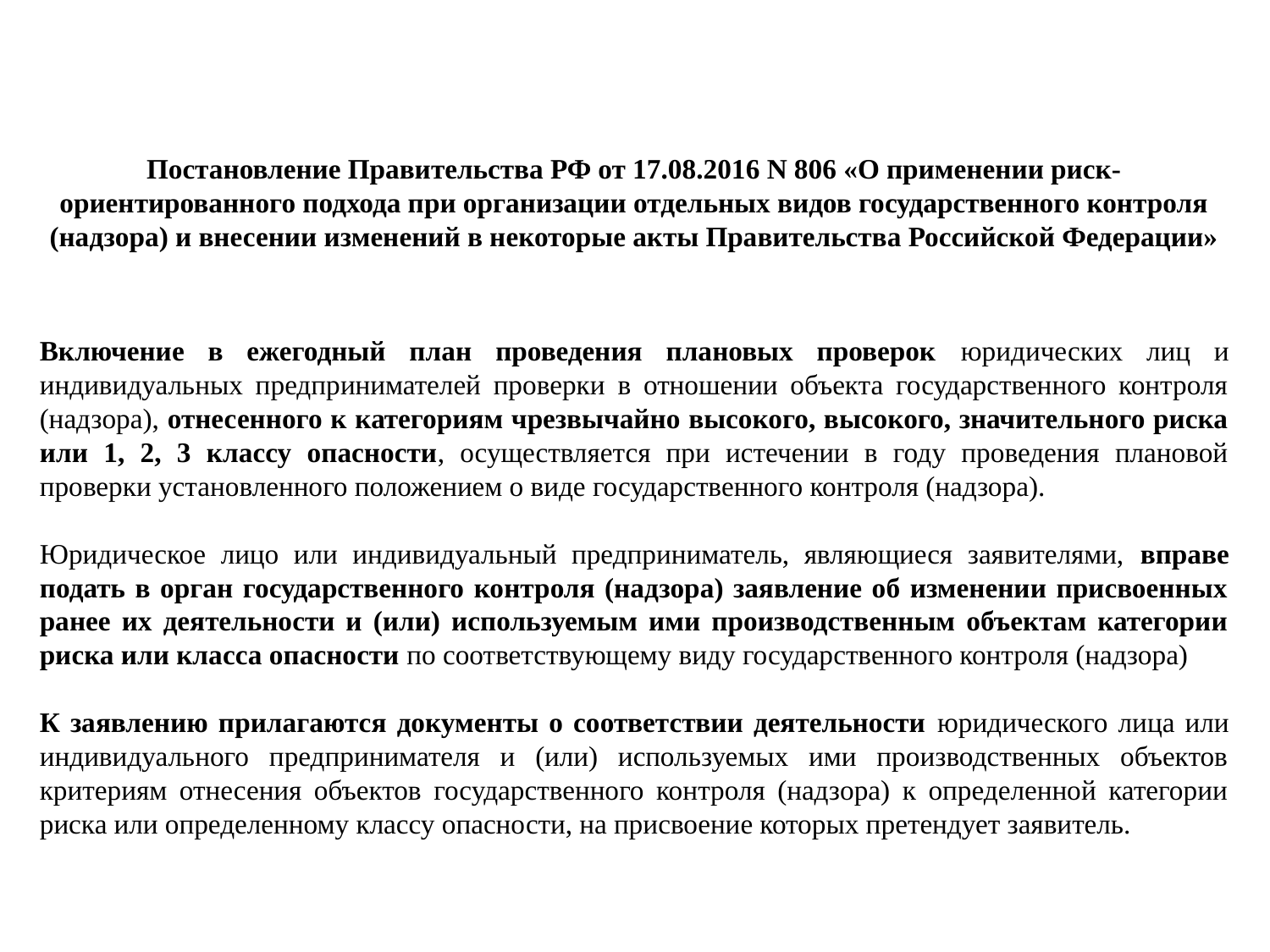

Постановление Правительства РФ от 17.08.2016 N 806 «О применении риск-ориентированного подхода при организации отдельных видов государственного контроля (надзора) и внесении изменений в некоторые акты Правительства Российской Федерации»

Включение в ежегодный план проведения плановых проверок юридических лиц и индивидуальных предпринимателей проверки в отношении объекта государственного контроля (надзора), отнесенного к категориям чрезвычайно высокого, высокого, значительного риска или 1, 2, 3 классу опасности, осуществляется при истечении в году проведения плановой проверки установленного положением о виде государственного контроля (надзора).

Юридическое лицо или индивидуальный предприниматель, являющиеся заявителями, вправе подать в орган государственного контроля (надзора) заявление об изменении присвоенных ранее их деятельности и (или) используемым ими производственным объектам категории риска или класса опасности по соответствующему виду государственного контроля (надзора)

К заявлению прилагаются документы о соответствии деятельности юридического лица или индивидуального предпринимателя и (или) используемых ими производственных объектов критериям отнесения объектов государственного контроля (надзора) к определенной категории риска или определенному классу опасности, на присвоение которых претендует заявитель.